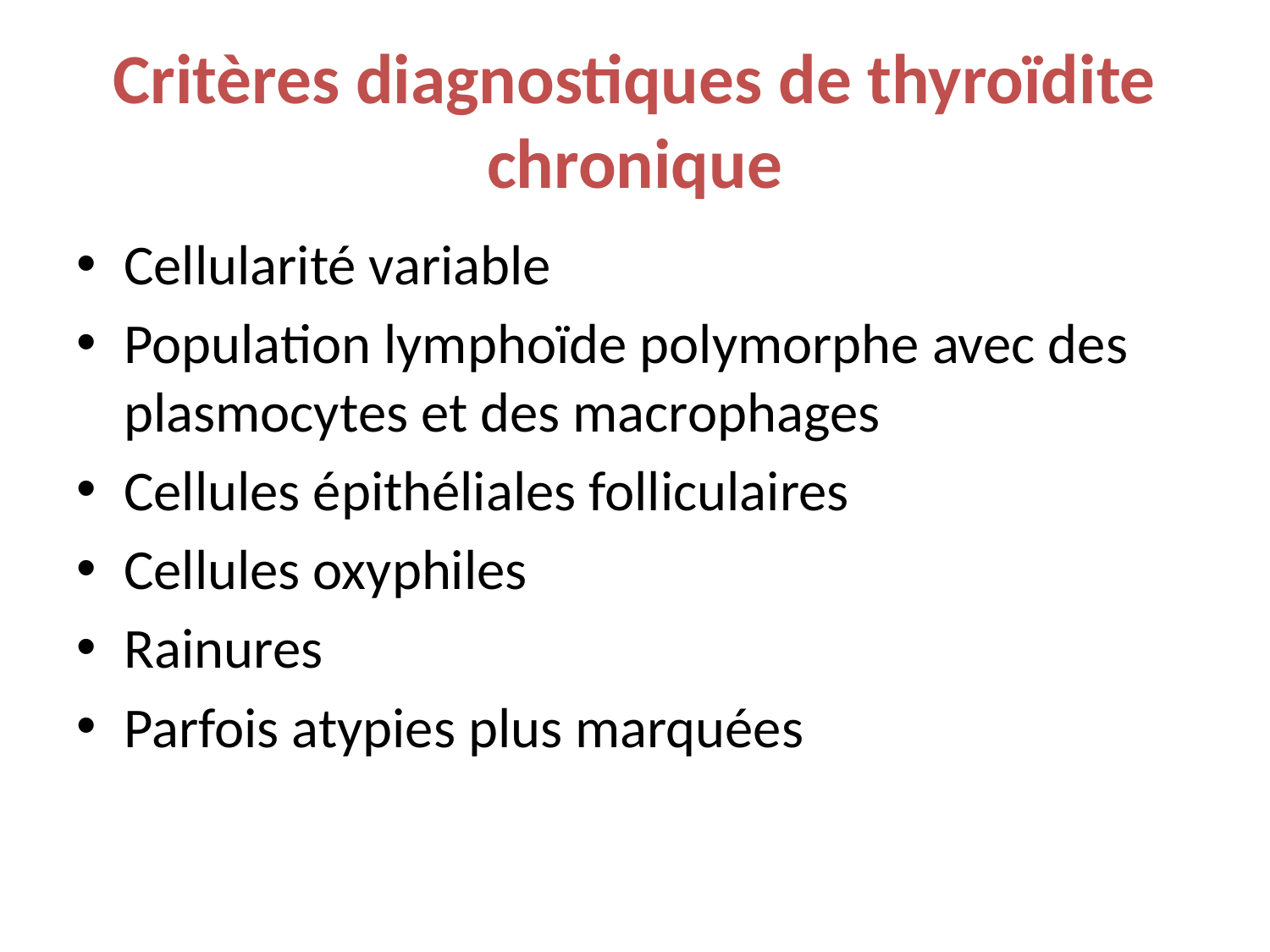

# Critères diagnostiques de thyroïdite chronique
Cellularité variable
Population lymphoïde polymorphe avec des plasmocytes et des macrophages
Cellules épithéliales folliculaires
Cellules oxyphiles
Rainures
Parfois atypies plus marquées